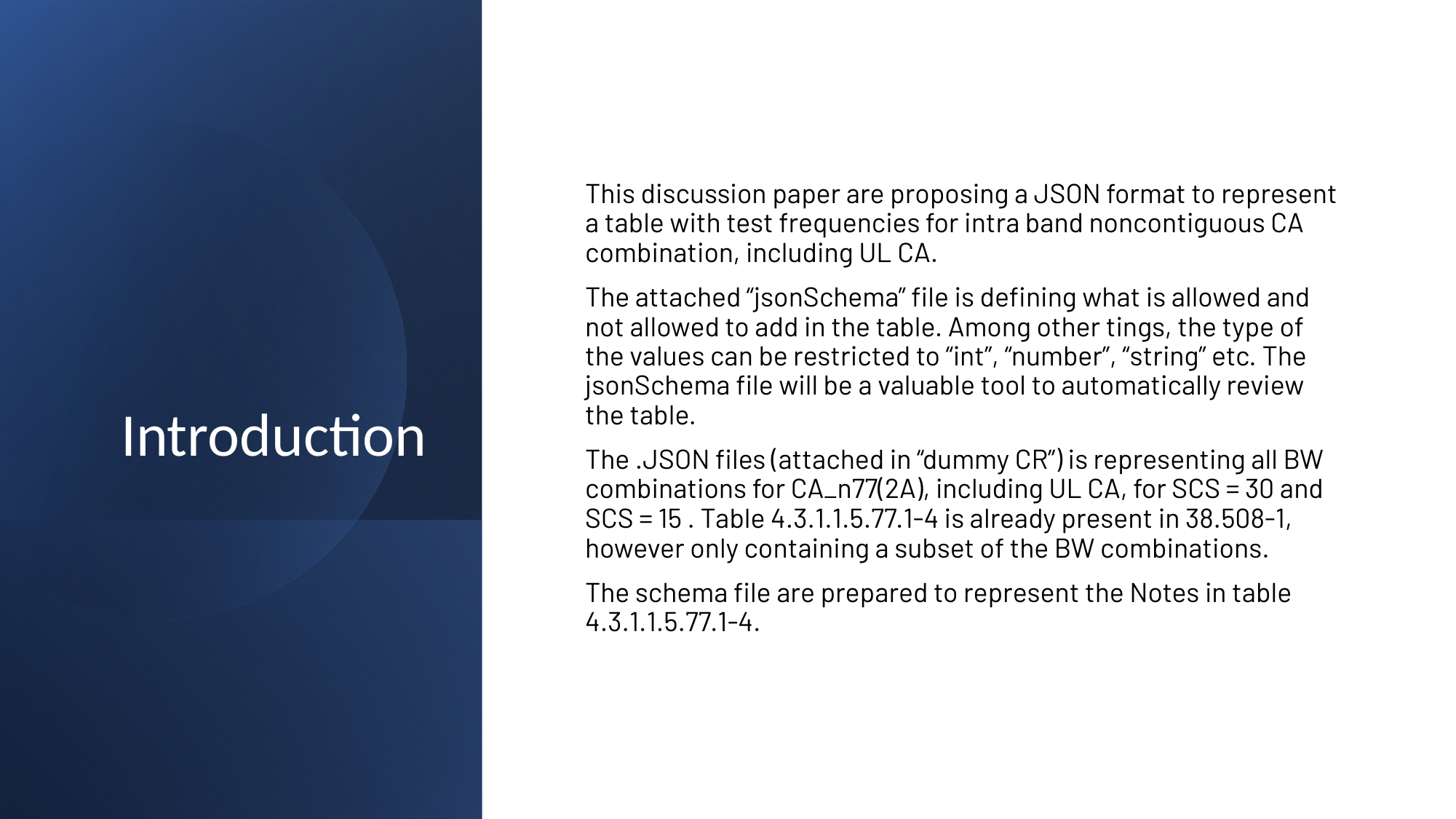

# Introduction
This discussion paper are proposing a JSON format to represent a table with test frequencies for intra band noncontiguous CA combination, including UL CA.
The attached “jsonSchema” file is defining what is allowed and not allowed to add in the table. Among other tings, the type of the values can be restricted to “int”, “number”, “string” etc. The jsonSchema file will be a valuable tool to automatically review the table.
The .JSON files (attached in “dummy CR”) is representing all BW combinations for CA_n77(2A), including UL CA, for SCS = 30 and SCS = 15 . Table 4.3.1.1.5.77.1-4 is already present in 38.508-1, however only containing a subset of the BW combinations.
The schema file are prepared to represent the Notes in table 4.3.1.1.5.77.1-4.